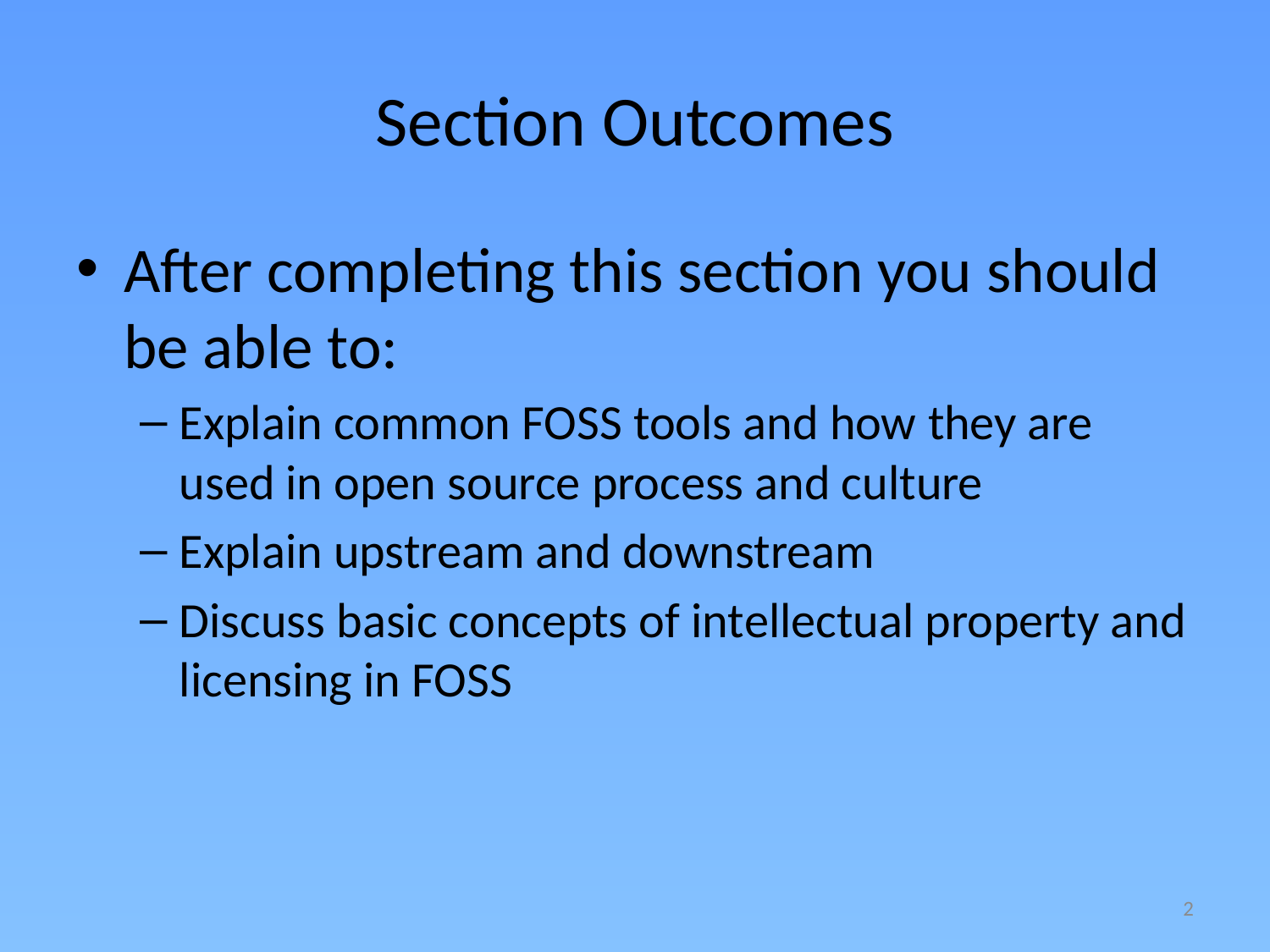

# Section Outcomes
After completing this section you should be able to:
Explain common FOSS tools and how they are used in open source process and culture
Explain upstream and downstream
Discuss basic concepts of intellectual property and licensing in FOSS
2